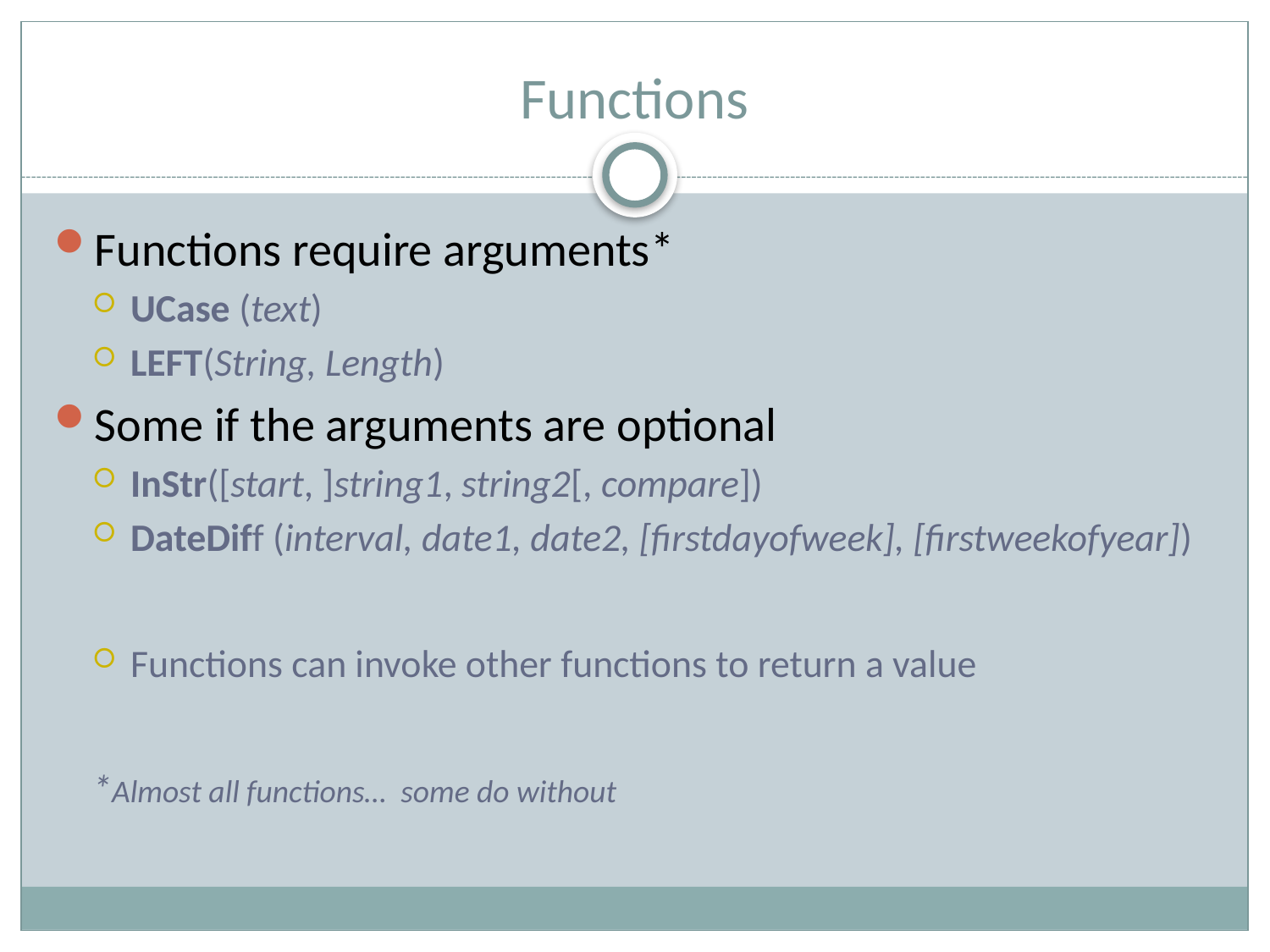

# Functions
Functions require arguments*
UCase (text)
LEFT(String, Length)
Some if the arguments are optional
InStr([start, ]string1, string2[, compare])
DateDiff (interval, date1, date2, [firstdayofweek], [firstweekofyear])

Functions can invoke other functions to return a value

*Almost all functions…  some do without